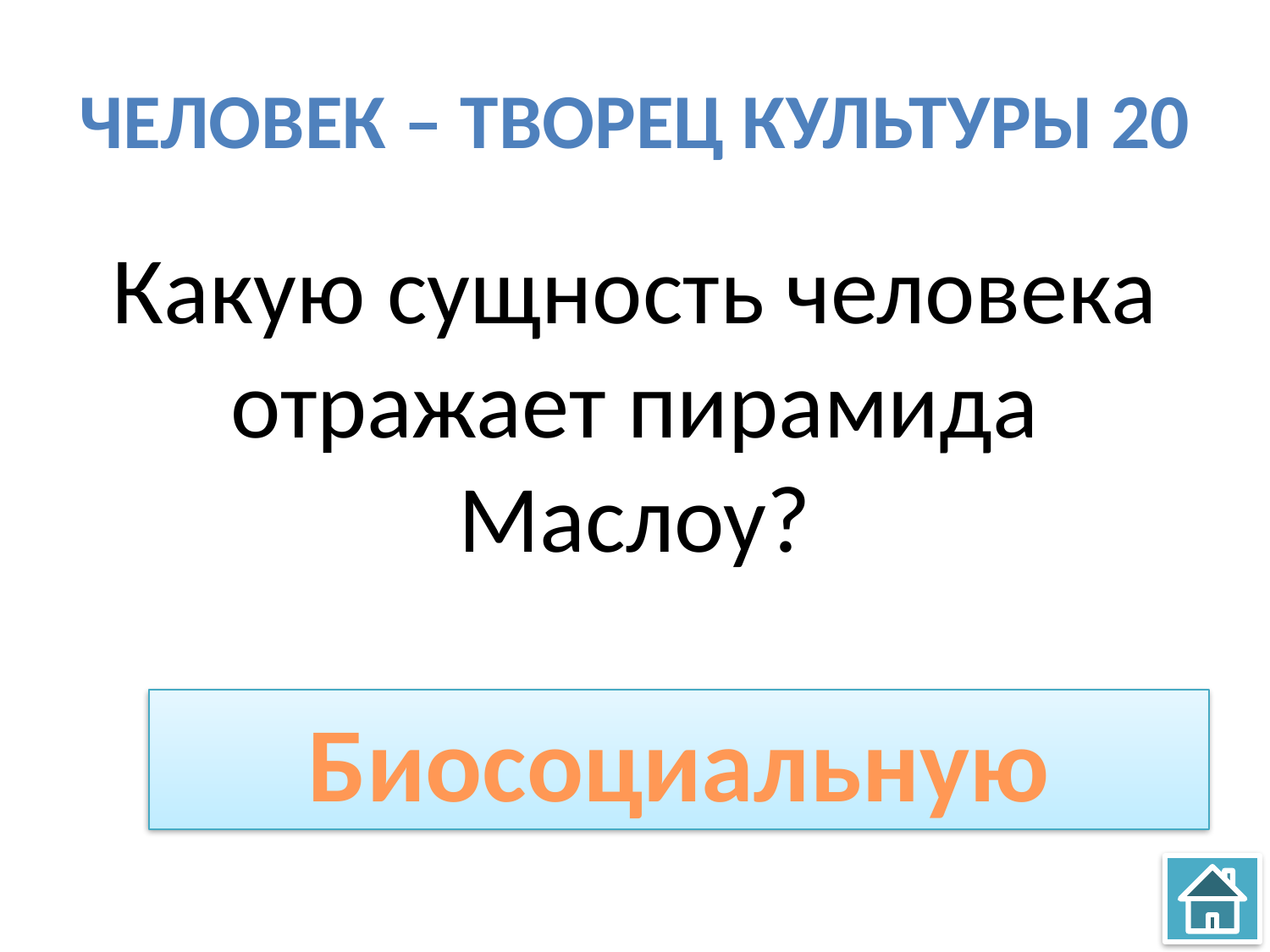

# Человек – творец культуры 20
Какую сущность человека отражает пирамида Маслоу?
Биосоциальную